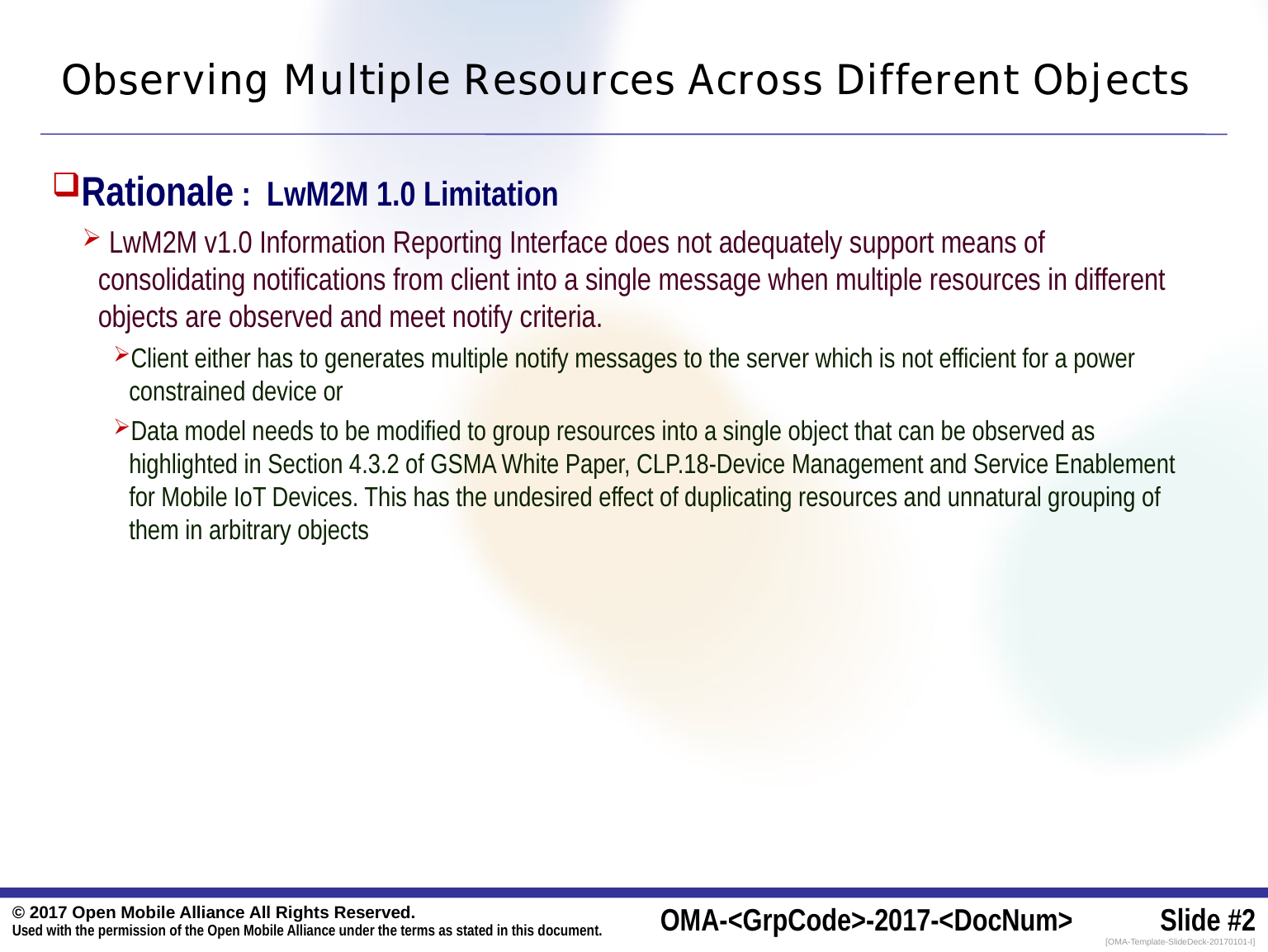

# Observing Multiple Resources Across Different Objects
Rationale :  LwM2M 1.0 Limitation
 LwM2M v1.0 Information Reporting Interface does not adequately support means of consolidating notifications from client into a single message when multiple resources in different objects are observed and meet notify criteria.
Client either has to generates multiple notify messages to the server which is not efficient for a power constrained device or
Data model needs to be modified to group resources into a single object that can be observed as highlighted in Section 4.3.2 of GSMA White Paper, CLP.18-Device Management and Service Enablement for Mobile IoT Devices. This has the undesired effect of duplicating resources and unnatural grouping of them in arbitrary objects